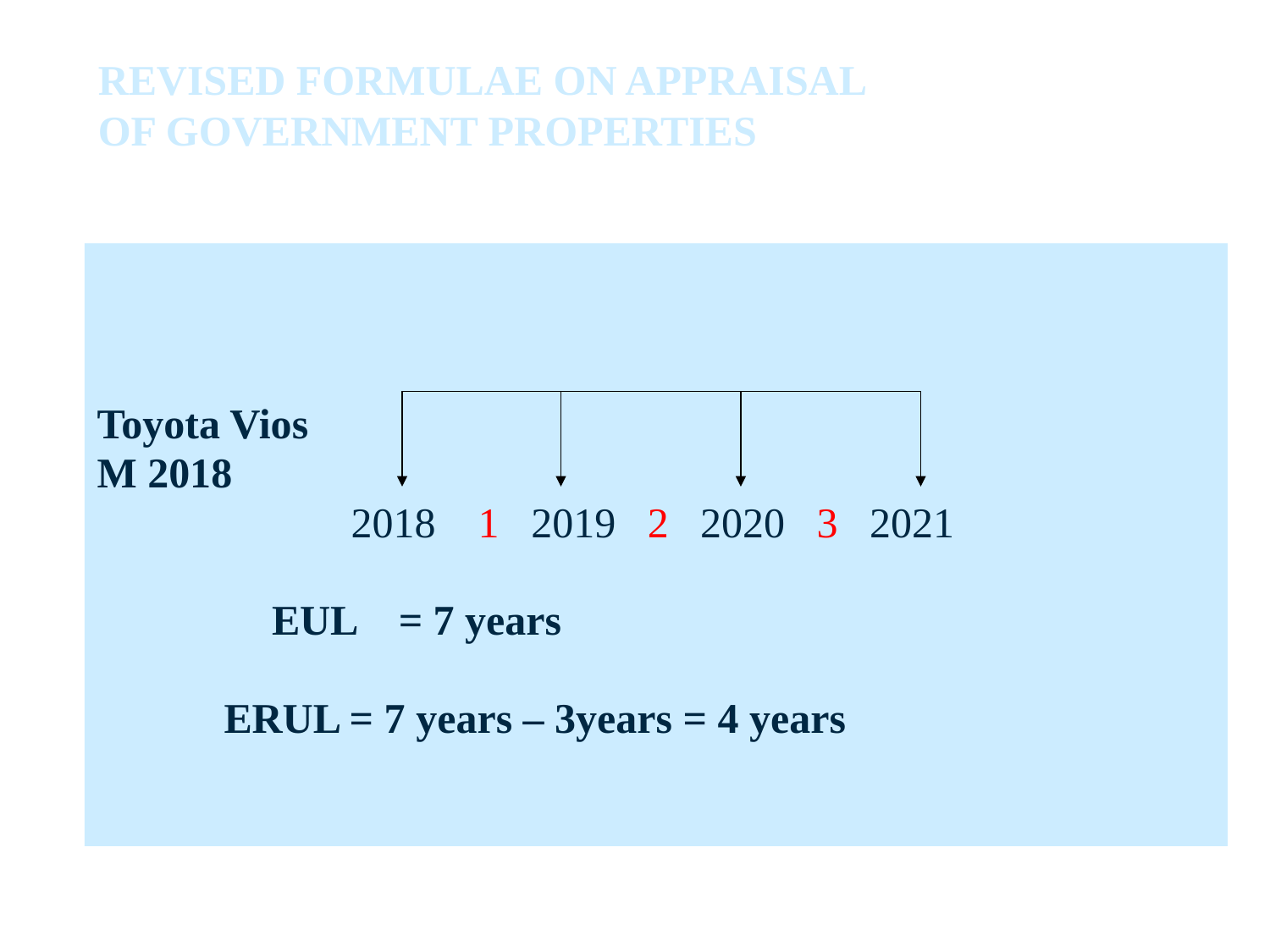

REVISED FORMULAE ON APPRAISAL OF GOVERNMENT PROPERTIES

Toyota Vios
M 2018
                        2018    1   2019   2   2020   3   2021

		EUL    = 7 years

            ERUL = 7 years – 3years = 4 years